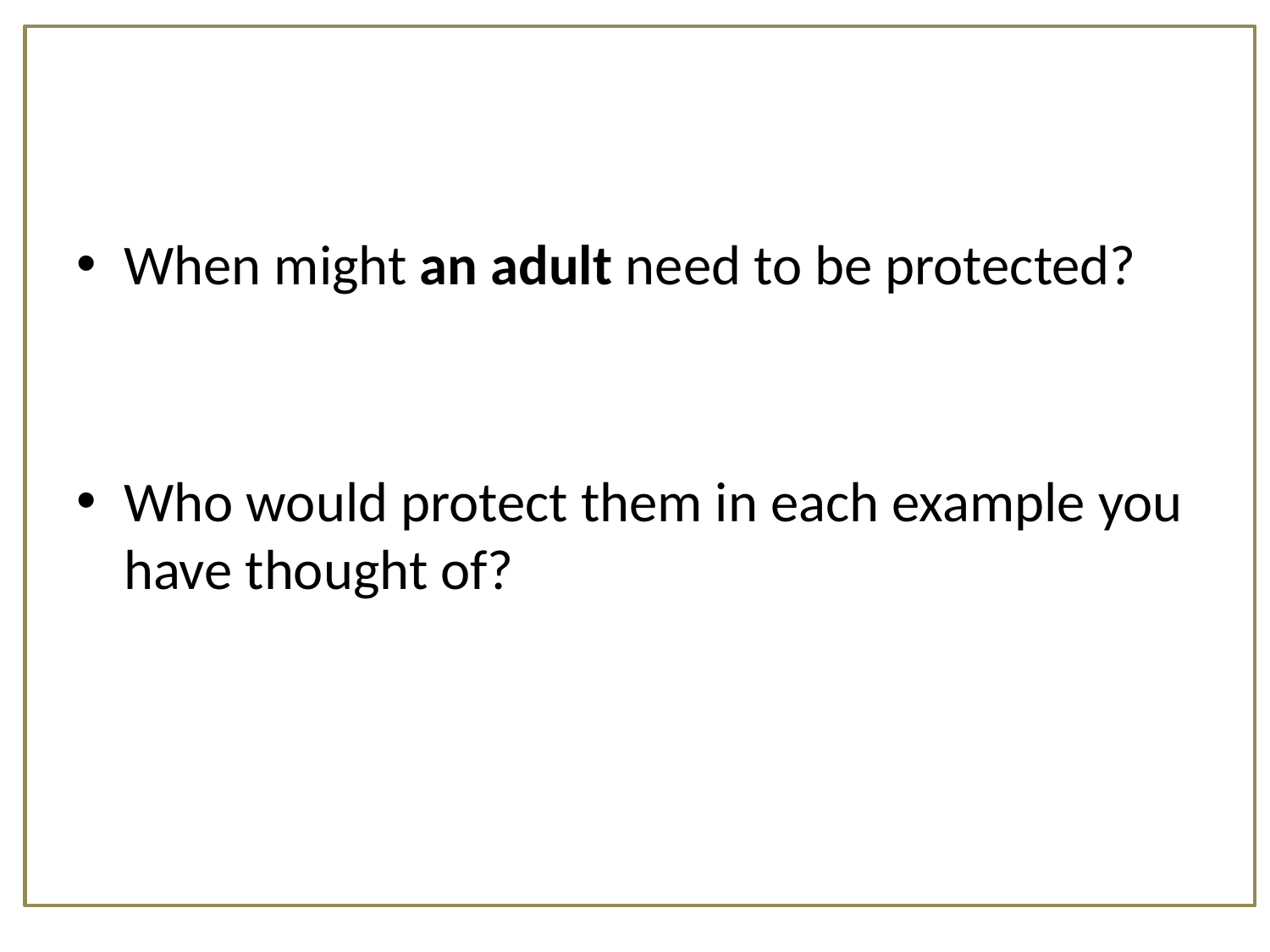

When might an adult need to be protected?

Who would protect them in each example you have thought of?